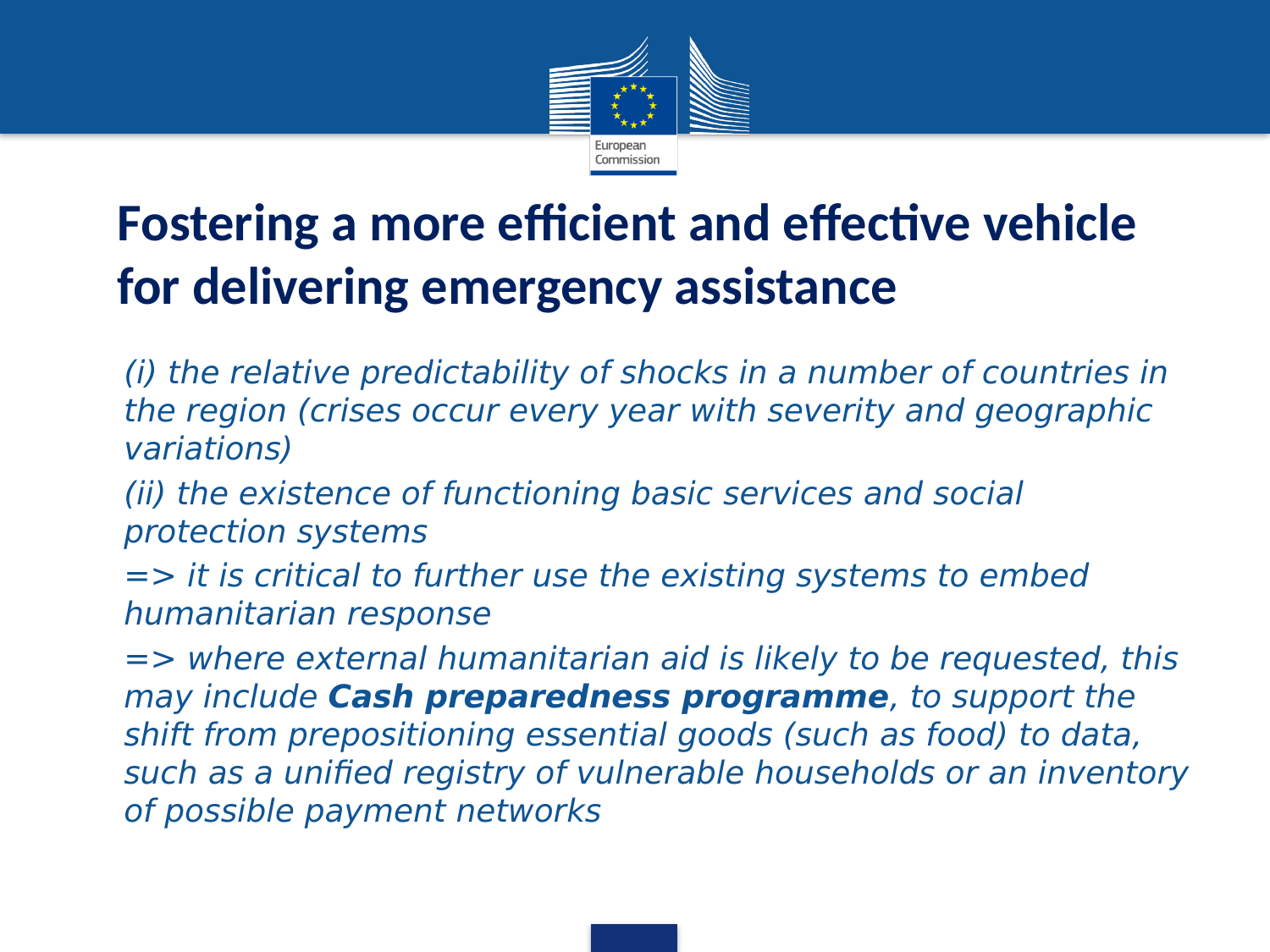

# Fostering a more efficient and effective vehicle for delivering emergency assistance
(i) the relative predictability of shocks in a number of countries in the region (crises occur every year with severity and geographic variations)
(ii) the existence of functioning basic services and social protection systems
=> it is critical to further use the existing systems to embed humanitarian response
=> where external humanitarian aid is likely to be requested, this may include Cash preparedness programme, to support the shift from prepositioning essential goods (such as food) to data, such as a unified registry of vulnerable households or an inventory of possible payment networks